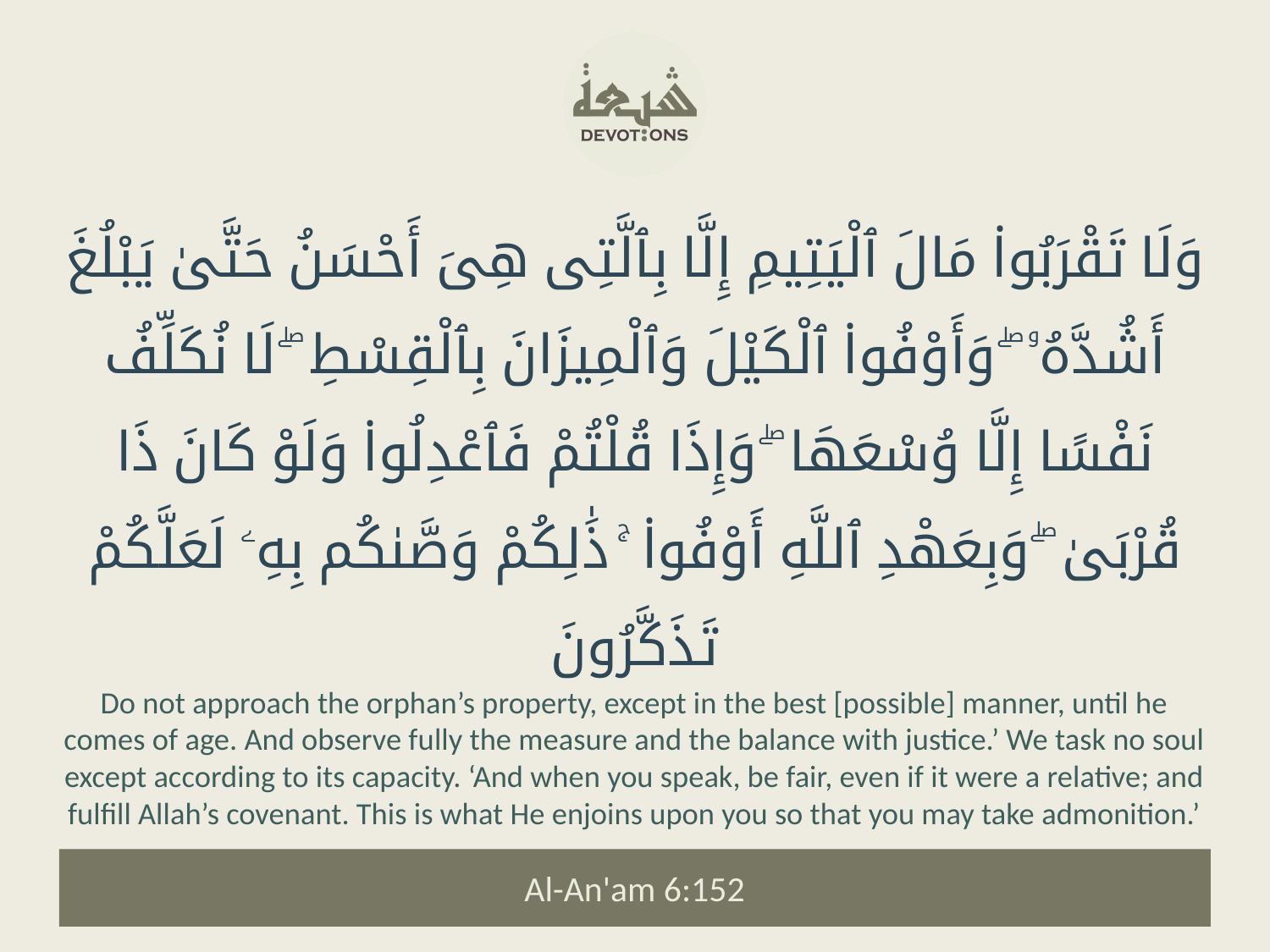

وَلَا تَقْرَبُوا۟ مَالَ ٱلْيَتِيمِ إِلَّا بِٱلَّتِى هِىَ أَحْسَنُ حَتَّىٰ يَبْلُغَ أَشُدَّهُۥ ۖ وَأَوْفُوا۟ ٱلْكَيْلَ وَٱلْمِيزَانَ بِٱلْقِسْطِ ۖ لَا نُكَلِّفُ نَفْسًا إِلَّا وُسْعَهَا ۖ وَإِذَا قُلْتُمْ فَٱعْدِلُوا۟ وَلَوْ كَانَ ذَا قُرْبَىٰ ۖ وَبِعَهْدِ ٱللَّهِ أَوْفُوا۟ ۚ ذَٰلِكُمْ وَصَّىٰكُم بِهِۦ لَعَلَّكُمْ تَذَكَّرُونَ
Do not approach the orphan’s property, except in the best [possible] manner, until he comes of age. And observe fully the measure and the balance with justice.’ We task no soul except according to its capacity. ‘And when you speak, be fair, even if it were a relative; and fulfill Allah’s covenant. This is what He enjoins upon you so that you may take admonition.’
Al-An'am 6:152